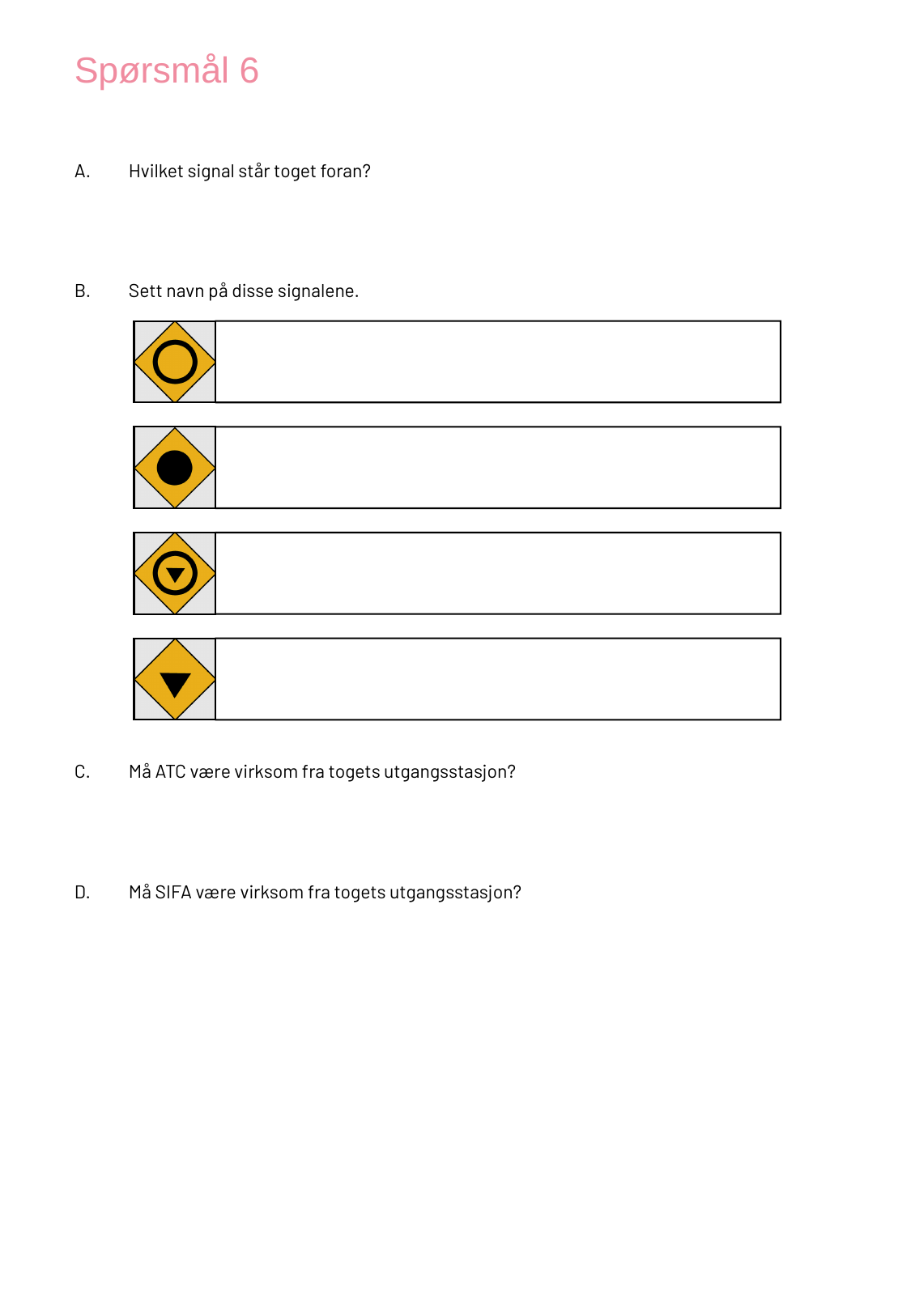

Spørsmål 6
Hvilket signal står toget foran?

Sett navn på disse signalene.

Må ATC være virksom fra togets utgangsstasjon?

Må SIFA være virksom fra togets utgangsstasjon?